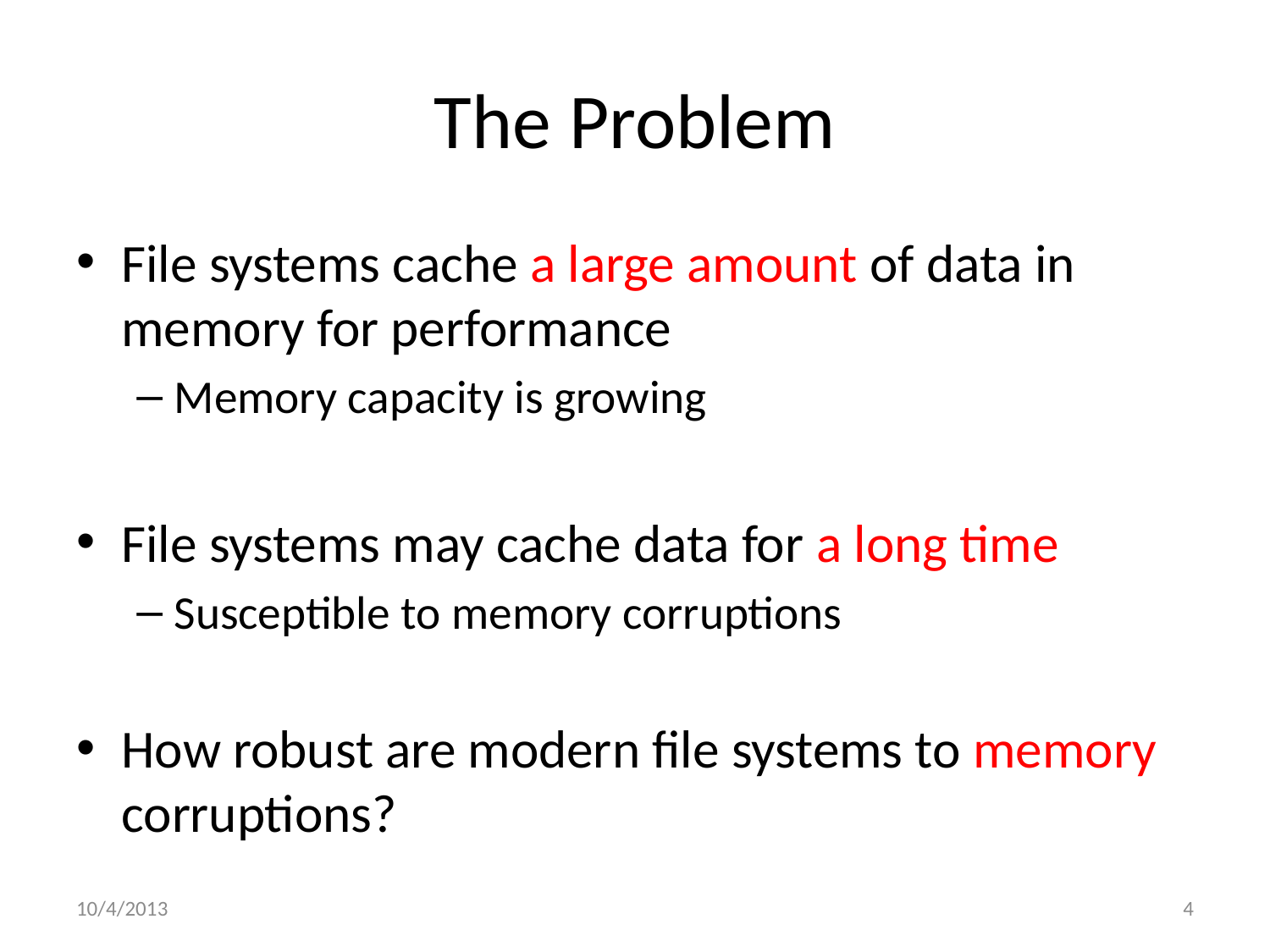

# The Problem
File systems cache a large amount of data in memory for performance
Memory capacity is growing

File systems may cache data for a long time
Susceptible to memory corruptions

How robust are modern file systems to memory corruptions?

10/4/2013
4